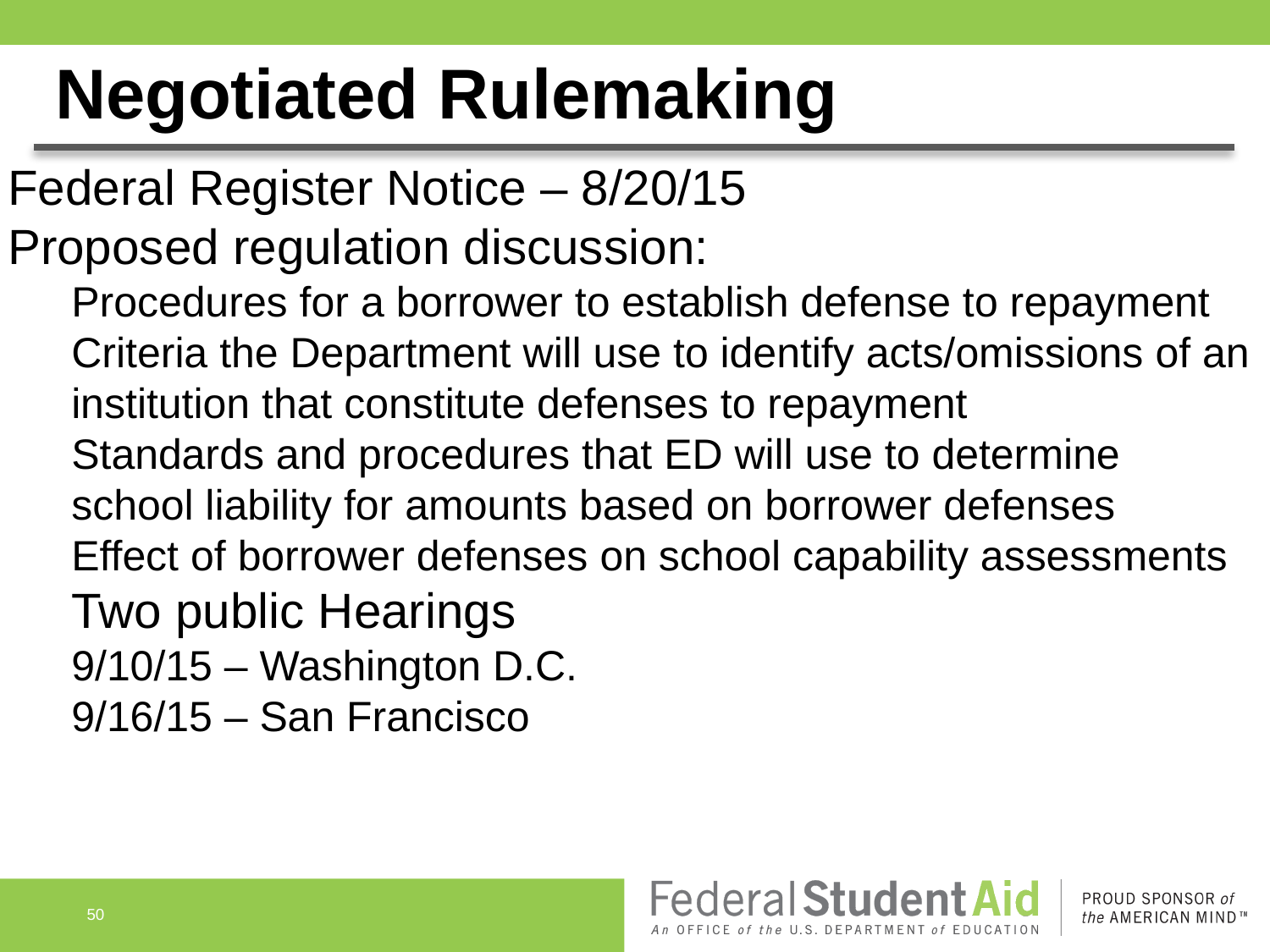

# Negotiated Rulemaking
Federal Register Notice – 8/20/15
Proposed regulation discussion:
Procedures for a borrower to establish defense to repayment
Criteria the Department will use to identify acts/omissions of an institution that constitute defenses to repayment
Standards and procedures that ED will use to determine school liability for amounts based on borrower defenses
Effect of borrower defenses on school capability assessments
Two public Hearings
9/10/15 – Washington D.C.
9/16/15 – San Francisco
50